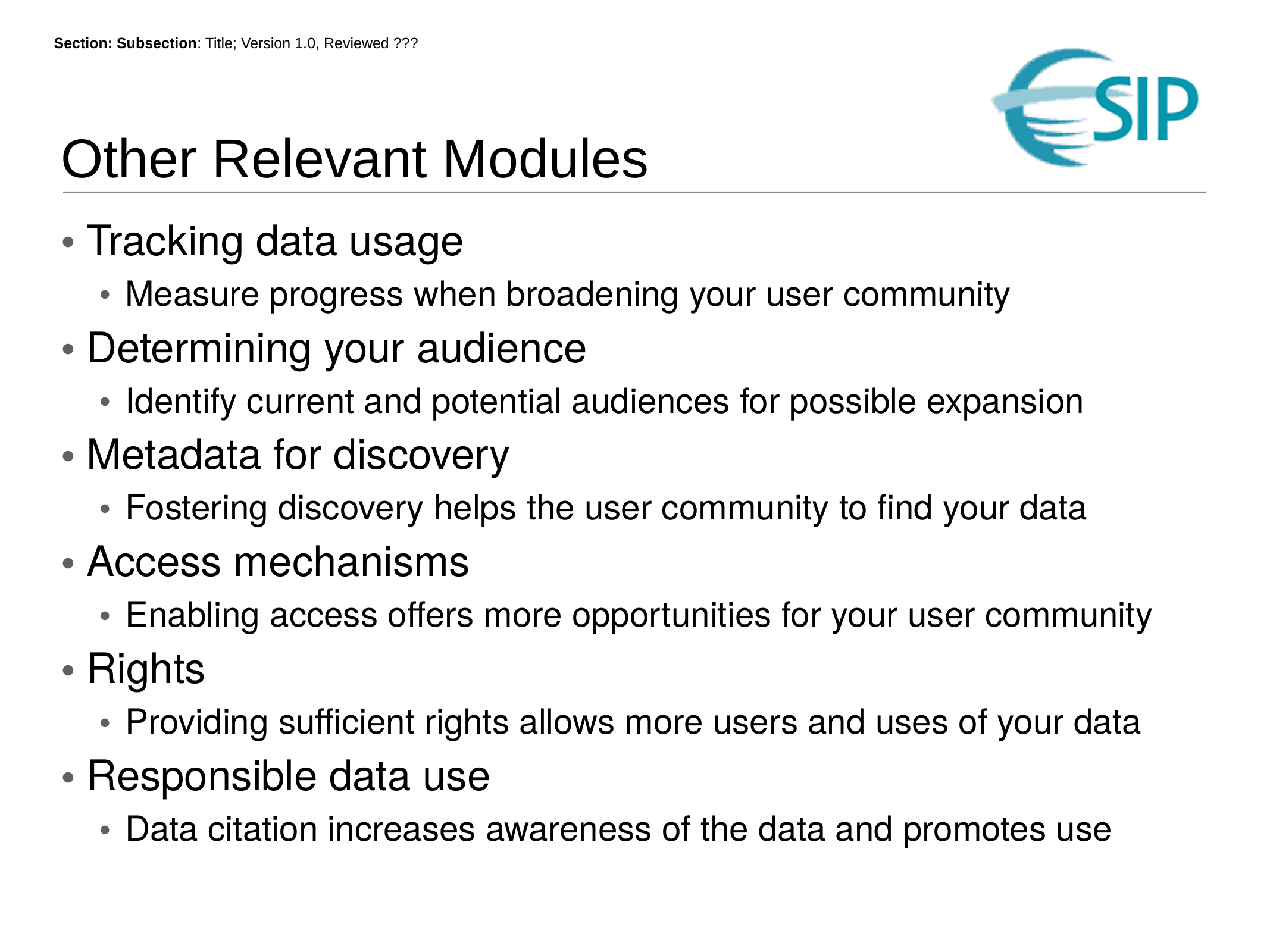

# Other Relevant Modules
Tracking data usage
Measure progress when broadening your user community
Determining your audience
Identify current and potential audiences for possible expansion
Metadata for discovery
Fostering discovery helps the user community to find your data
Access mechanisms
Enabling access offers more opportunities for your user community
Rights
Providing sufficient rights allows more users and uses of your data
Responsible data use
Data citation increases awareness of the data and promotes use